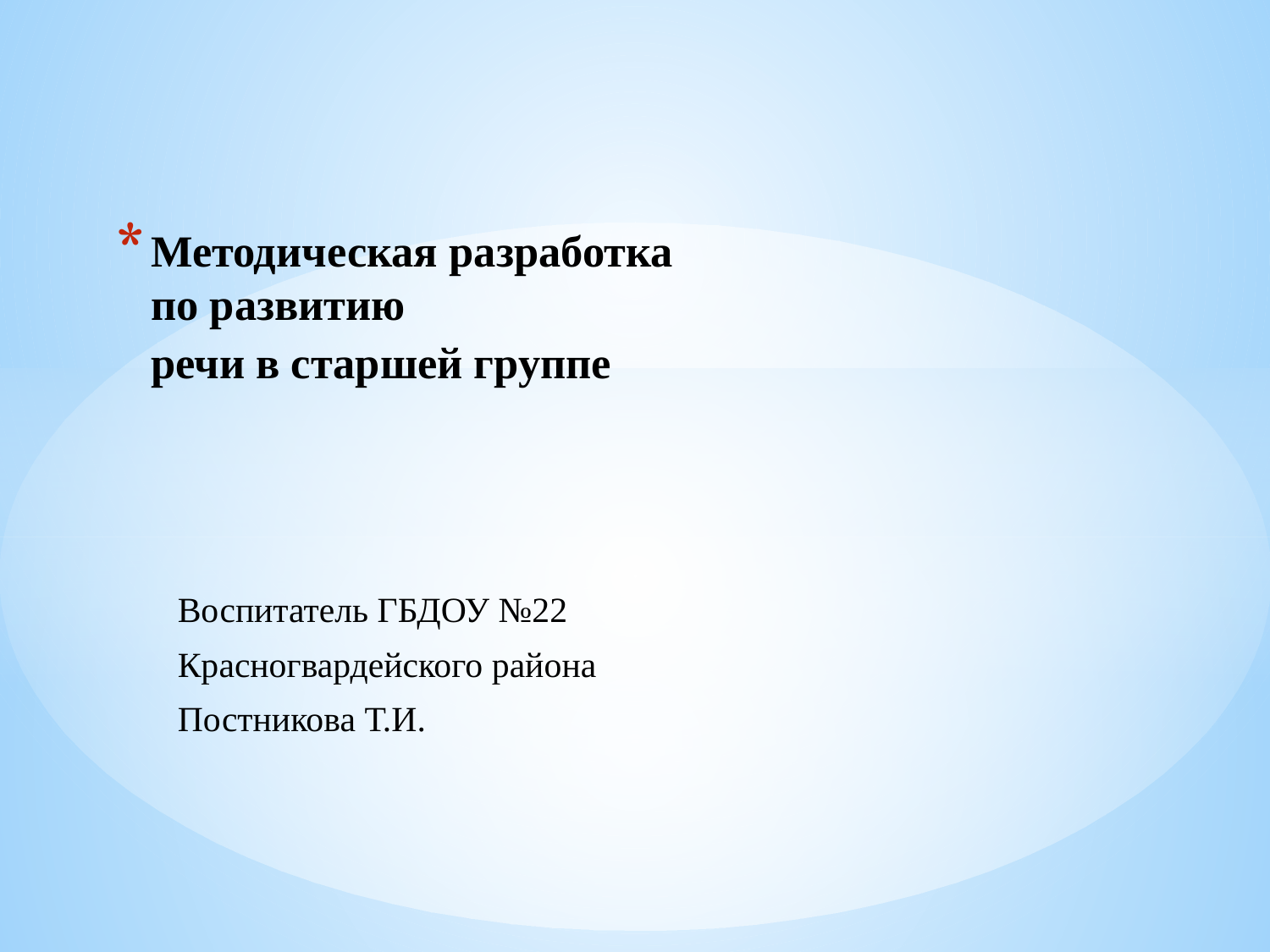

# Методическая разработка по развитию речи в старшей группе

Воспитатель ГБДОУ №22
Красногвардейского района
Постникова Т.И.